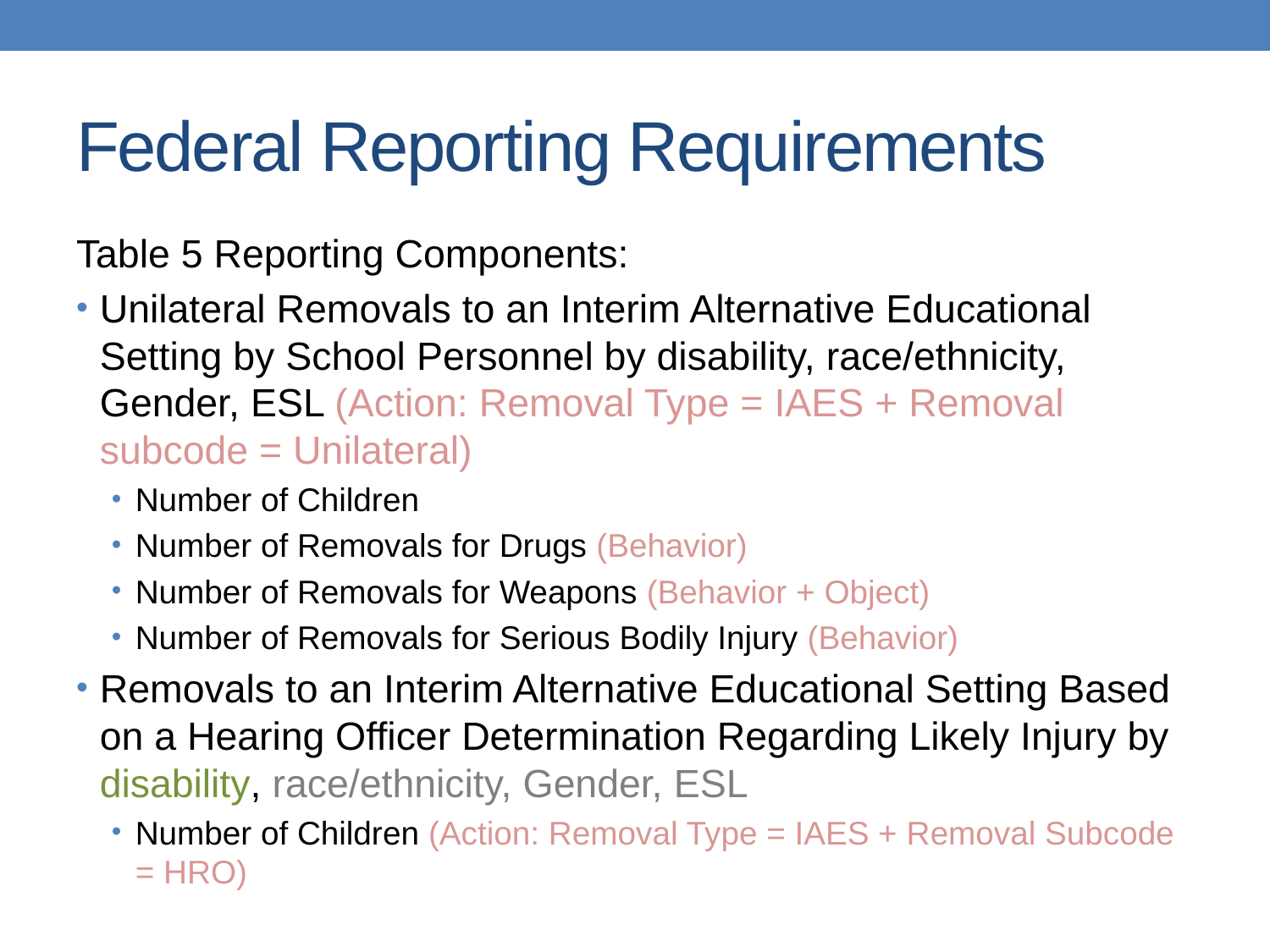

# Federal Reporting Requirements
Table 5 Reporting Components:
Unilateral Removals to an Interim Alternative Educational Setting by School Personnel by disability, race/ethnicity, Gender, ESL (Action: Removal Type = IAES + Removal subcode = Unilateral)
Number of Children
Number of Removals for Drugs (Behavior)
Number of Removals for Weapons (Behavior + Object)
Number of Removals for Serious Bodily Injury (Behavior)
Removals to an Interim Alternative Educational Setting Based on a Hearing Officer Determination Regarding Likely Injury by disability, race/ethnicity, Gender, ESL
Number of Children (Action: Removal Type = IAES + Removal Subcode = HRO)